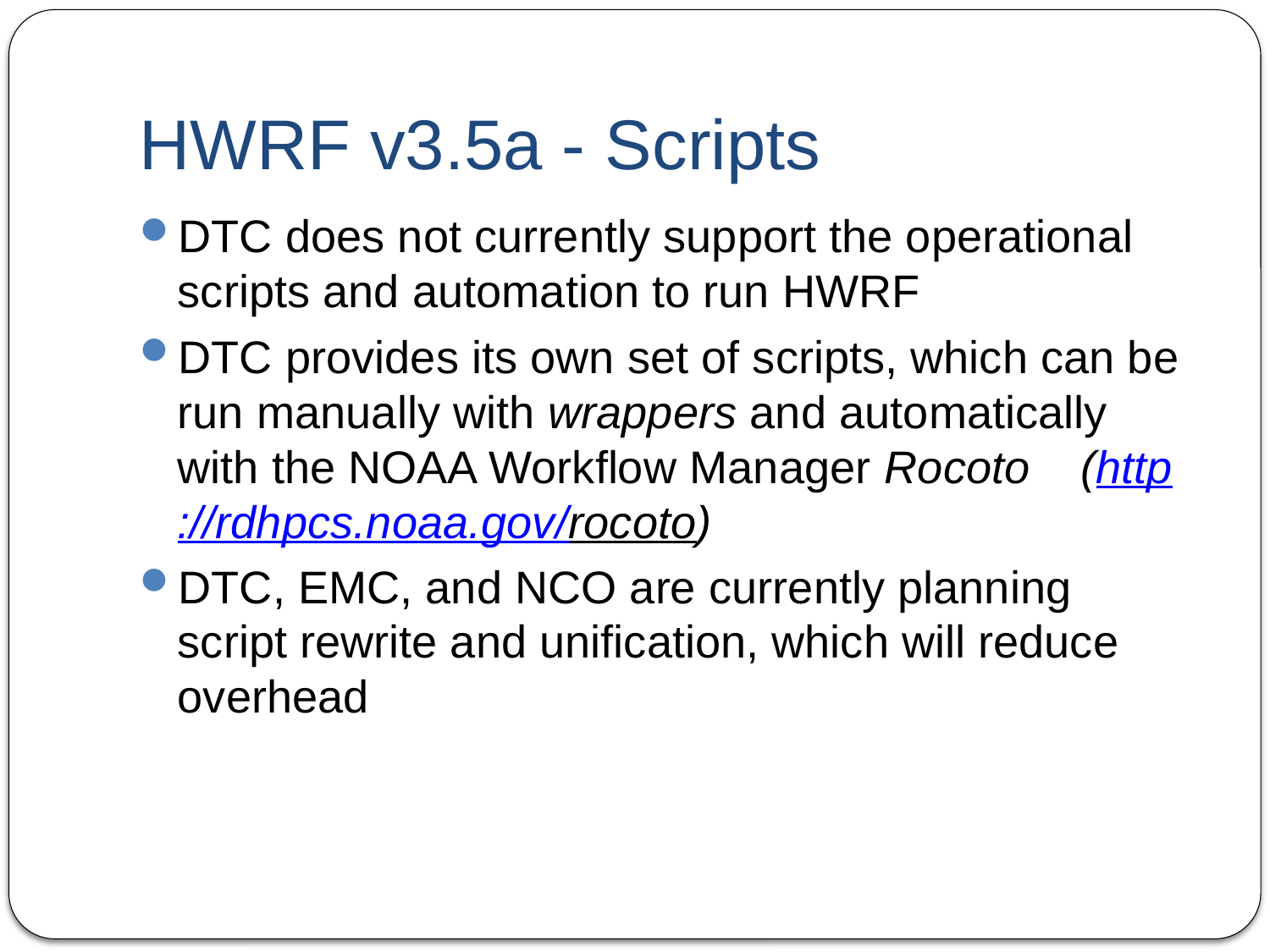

# HWRF v3.5a - Scripts
DTC does not currently support the operational scripts and automation to run HWRF
DTC provides its own set of scripts, which can be run manually with wrappers and automatically with the NOAA Workflow Manager Rocoto    (http://rdhpcs.noaa.gov/rocoto)
DTC, EMC, and NCO are currently planning script rewrite and unification, which will reduce overhead